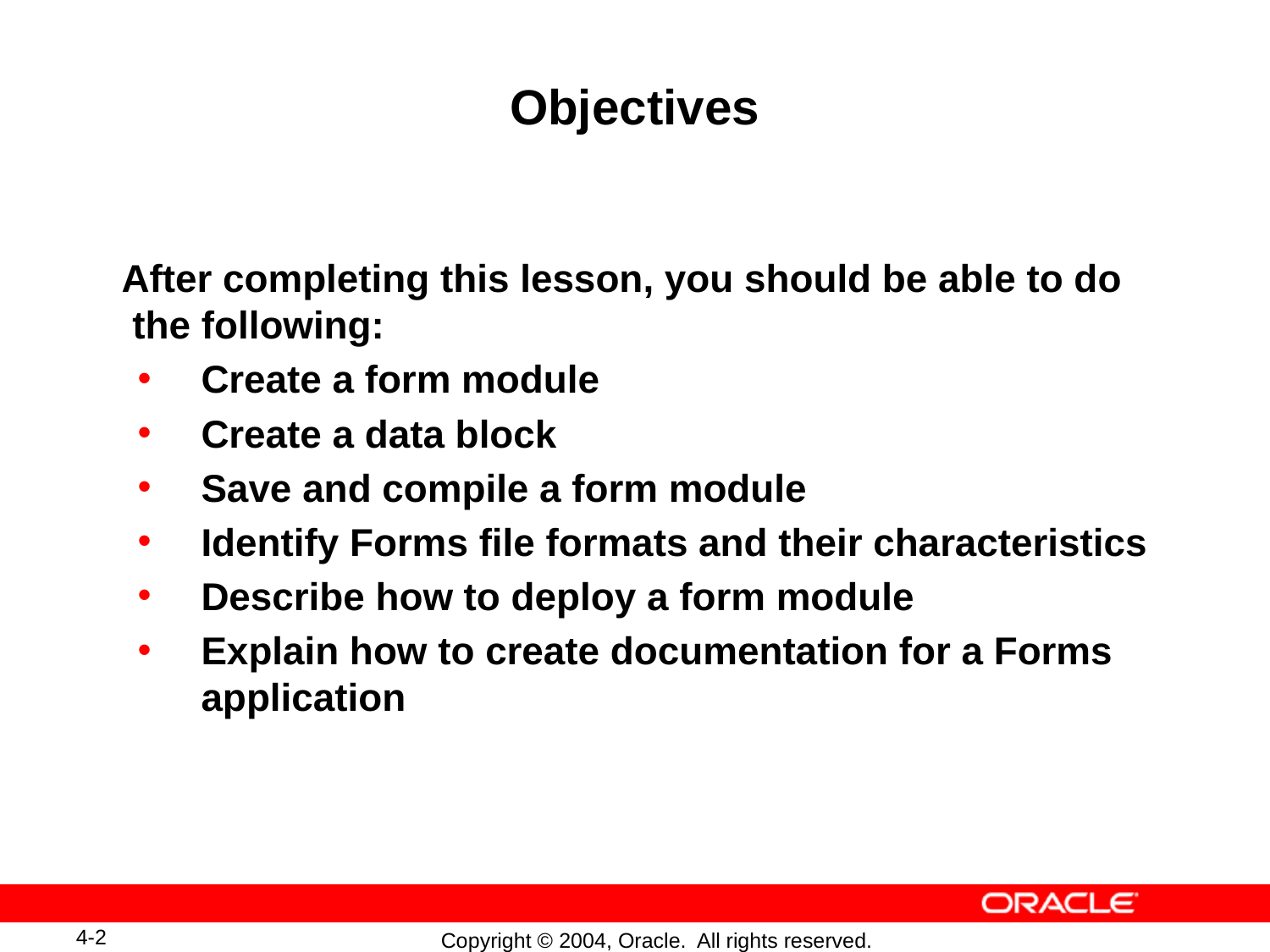

# Objectives
After completing this lesson, you should be able to do
 the following:
Create a form module
Create a data block
Save and compile a form module
Identify Forms file formats and their characteristics
Describe how to deploy a form module
Explain how to create documentation for a Forms application